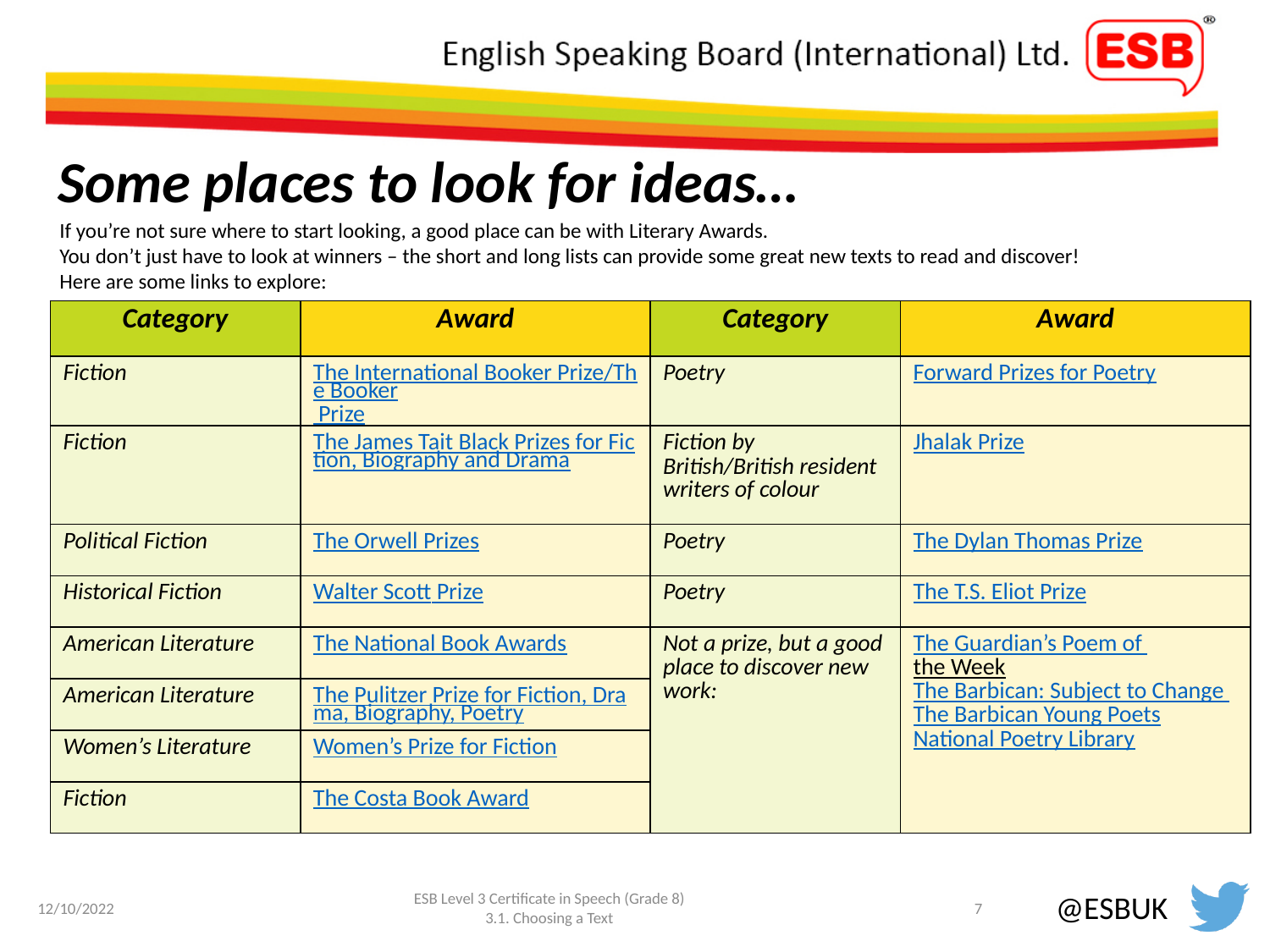

# Some places to look for ideas…
If you’re not sure where to start looking, a good place can be with Literary Awards.
You don’t just have to look at winners – the short and long lists can provide some great new texts to read and discover!
Here are some links to explore:
| Category | Award | Category | Award |
| --- | --- | --- | --- |
| Fiction | The International Booker Prize/The Booker Prize | Poetry | Forward Prizes for Poetry |
| Fiction | The James Tait Black Prizes for Fiction, Biography and Drama | Fiction by British/British resident writers of colour | Jhalak Prize |
| Political Fiction | The Orwell Prizes | Poetry | The Dylan Thomas Prize |
| Historical Fiction | Walter Scott Prize | Poetry | The T.S. Eliot Prize |
| American Literature | The National Book Awards | Not a prize, but a good place to discover new work: | The Guardian’s Poem of the Week The Barbican: Subject to Change The Barbican Young Poets National Poetry Library |
| American Literature | The Pulitzer Prize for Fiction, Drama, Biography, Poetry |  |  |
| Women’s Literature | Women’s Prize for Fiction |  |  |
| Fiction | The Costa Book Award |  |  |
12/10/2022
ESB Level 3 Certificate in Speech (Grade 8)
3.1. Choosing a Text
7